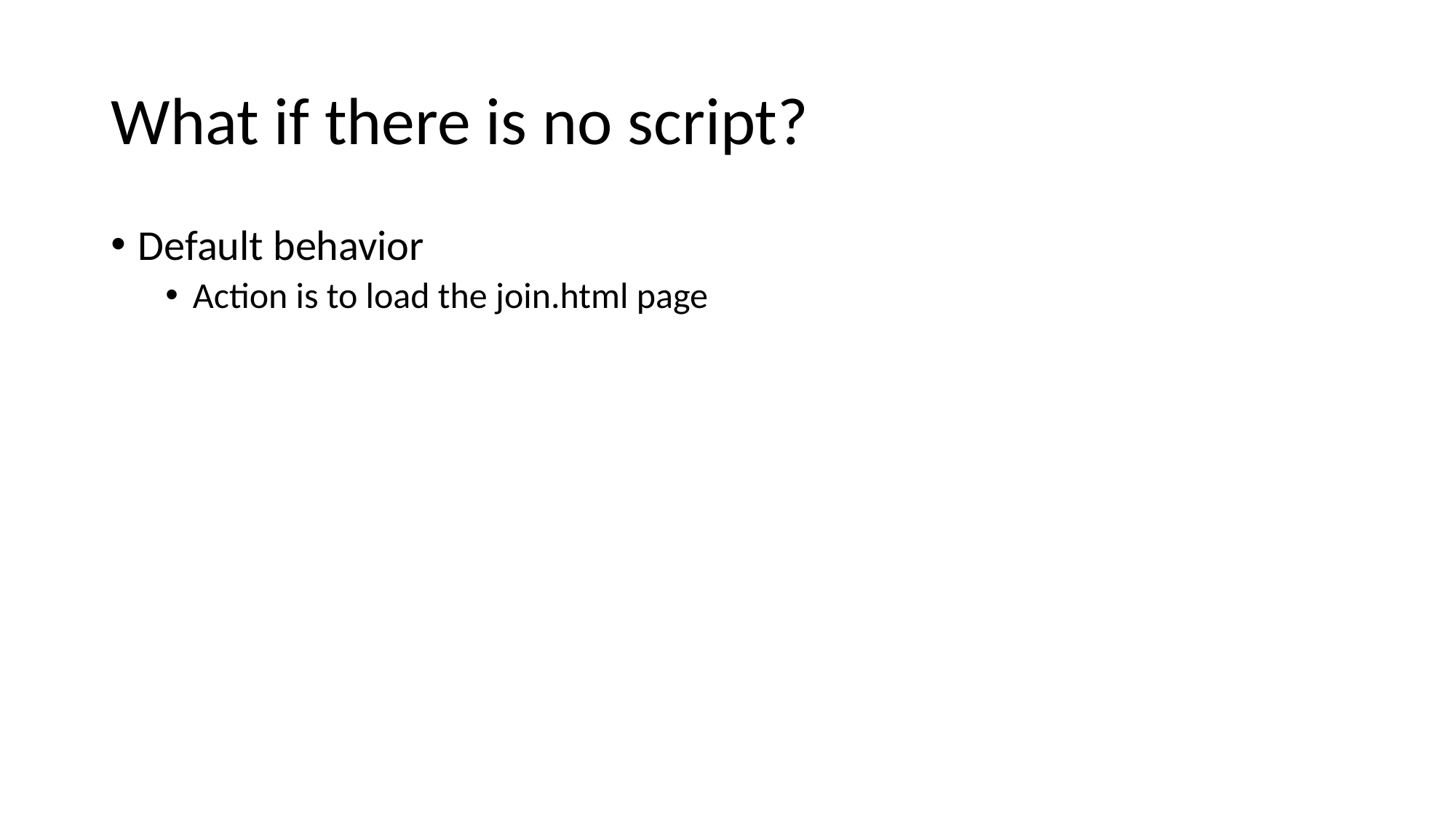

# What if there is no script?
Default behavior
Action is to load the join.html page